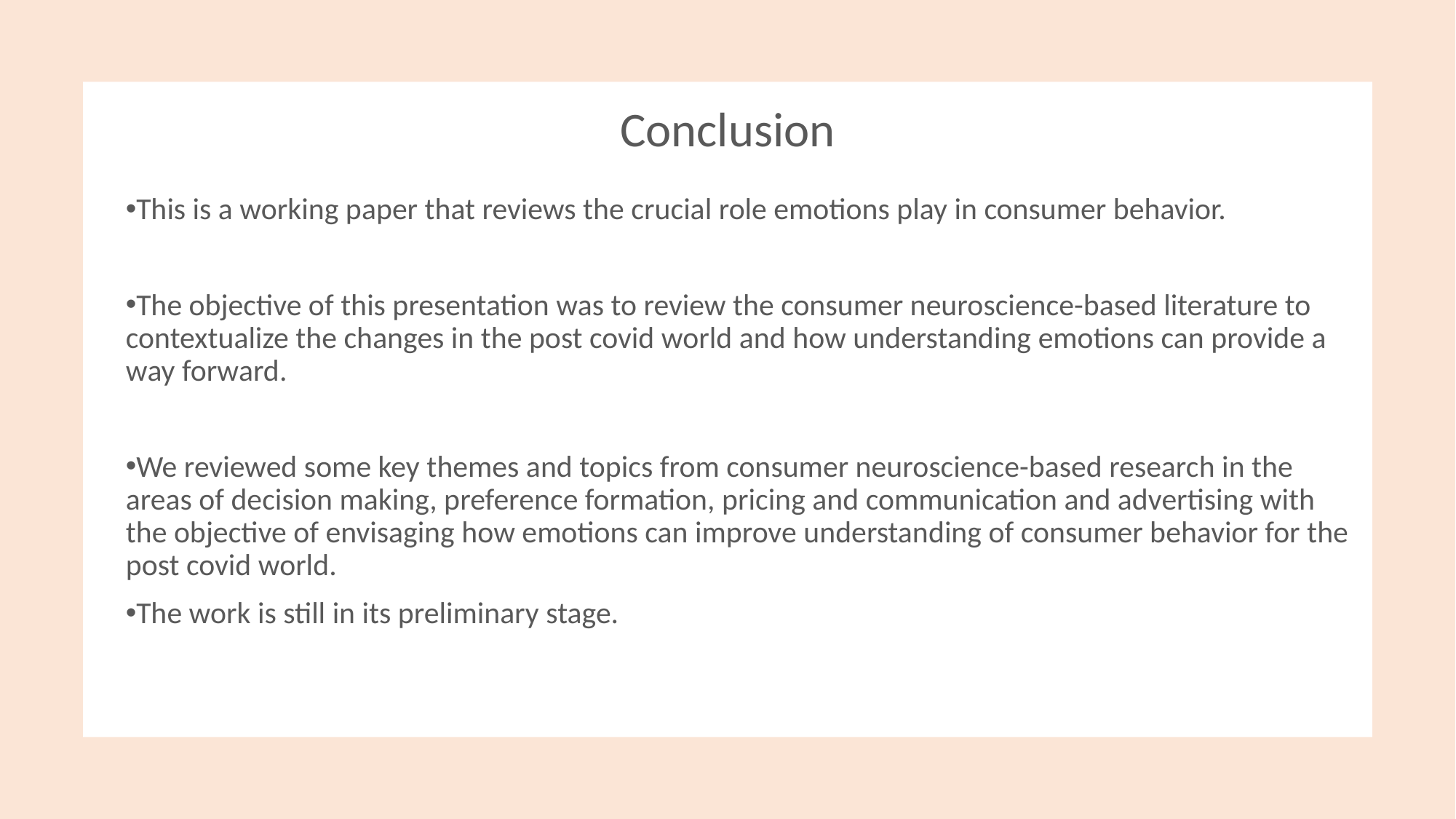

# Conclusion

This is a working paper that reviews the crucial role emotions play in consumer behavior.

The objective of this presentation was to review the consumer neuroscience-based literature to contextualize the changes in the post covid world and how understanding emotions can provide a way forward.

We reviewed some key themes and topics from consumer neuroscience-based research in the areas of decision making, preference formation, pricing and communication and advertising with the objective of envisaging how emotions can improve understanding of consumer behavior for the post covid world.
The work is still in its preliminary stage.